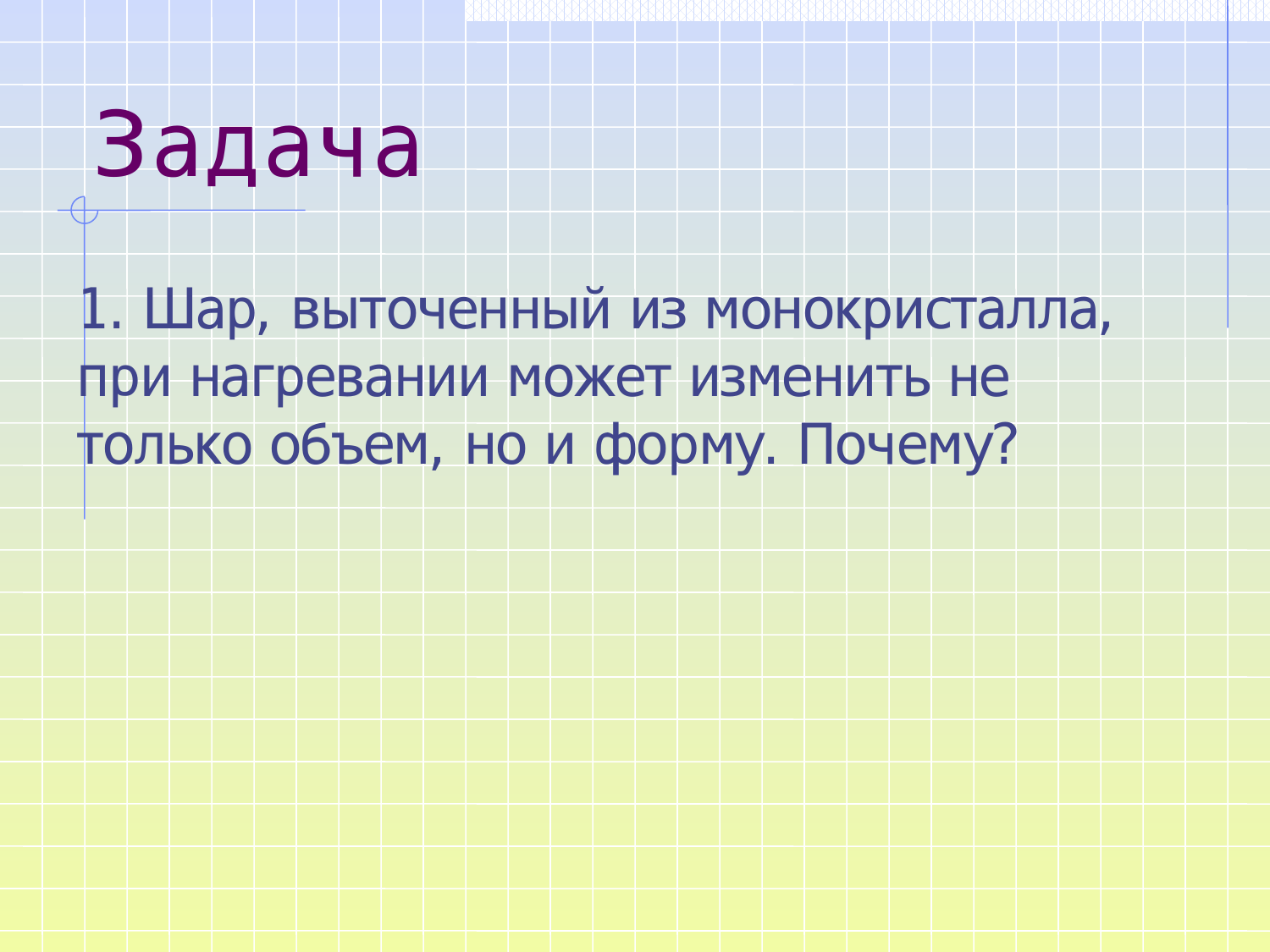

# Задача
1. Шар, выточенный из монокристалла, при нагревании может изменить не только объем, но и форму. Почему?